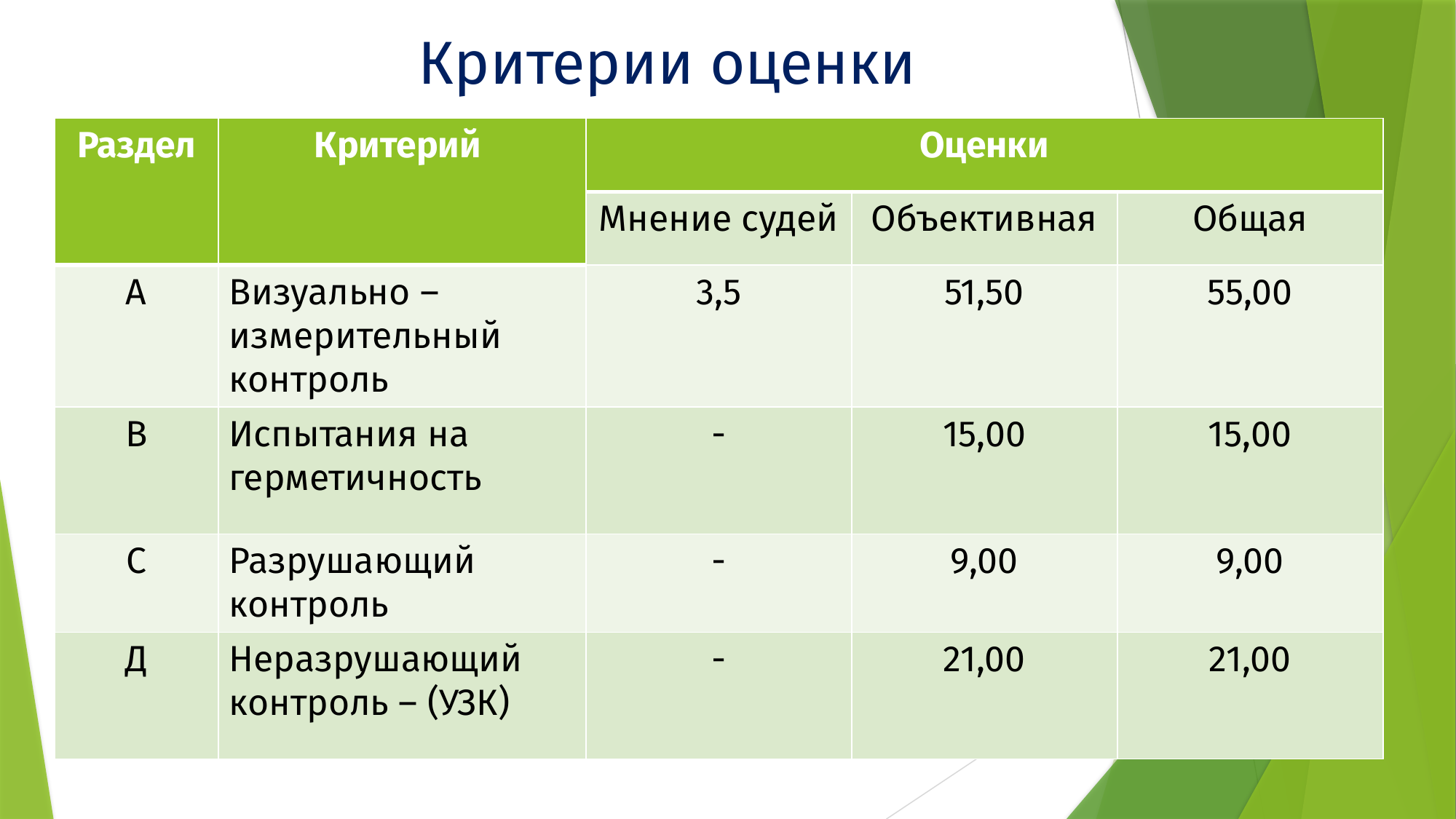

# Критерии оценки
| Раздел | Критерий | Оценки |  |  |
| --- | --- | --- | --- | --- |
|  |  | Мнение судей | Объективная | Общая |
| А | Визуально – измерительный контроль | 3,5 | 51,50 | 55,00 |
| В | Испытания на герметичность | - | 15,00 | 15,00 |
| С | Разрушающий контроль | - | 9,00 | 9,00 |
| Д | Неразрушающий контроль – (УЗК) | - | 21,00 | 21,00 |